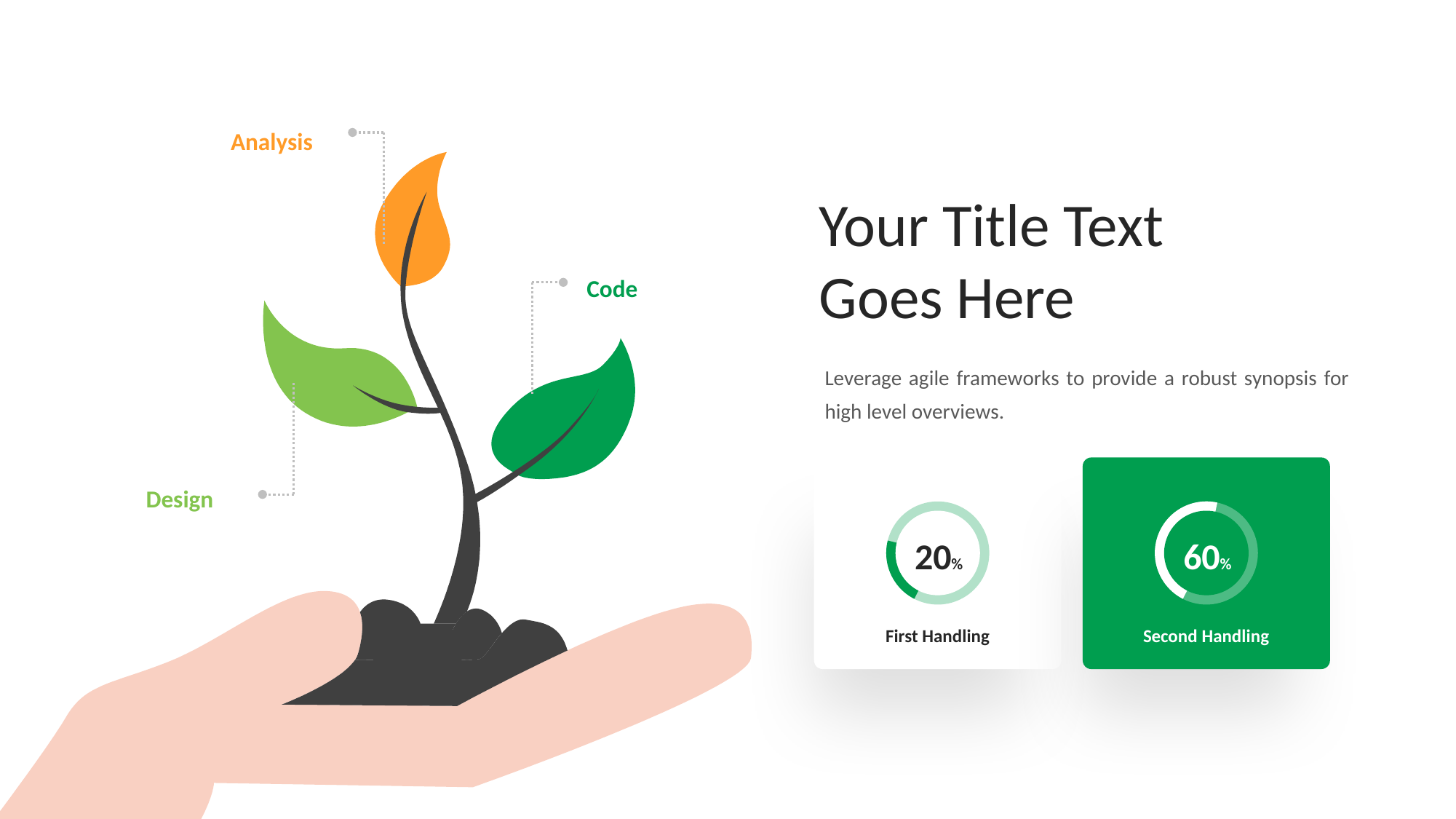

Analysis

Your Title Text
Goes Here
Code
Leverage agile frameworks to provide a robust synopsis for high level overviews.

20%
First Handling

60%
Second Handling
Design